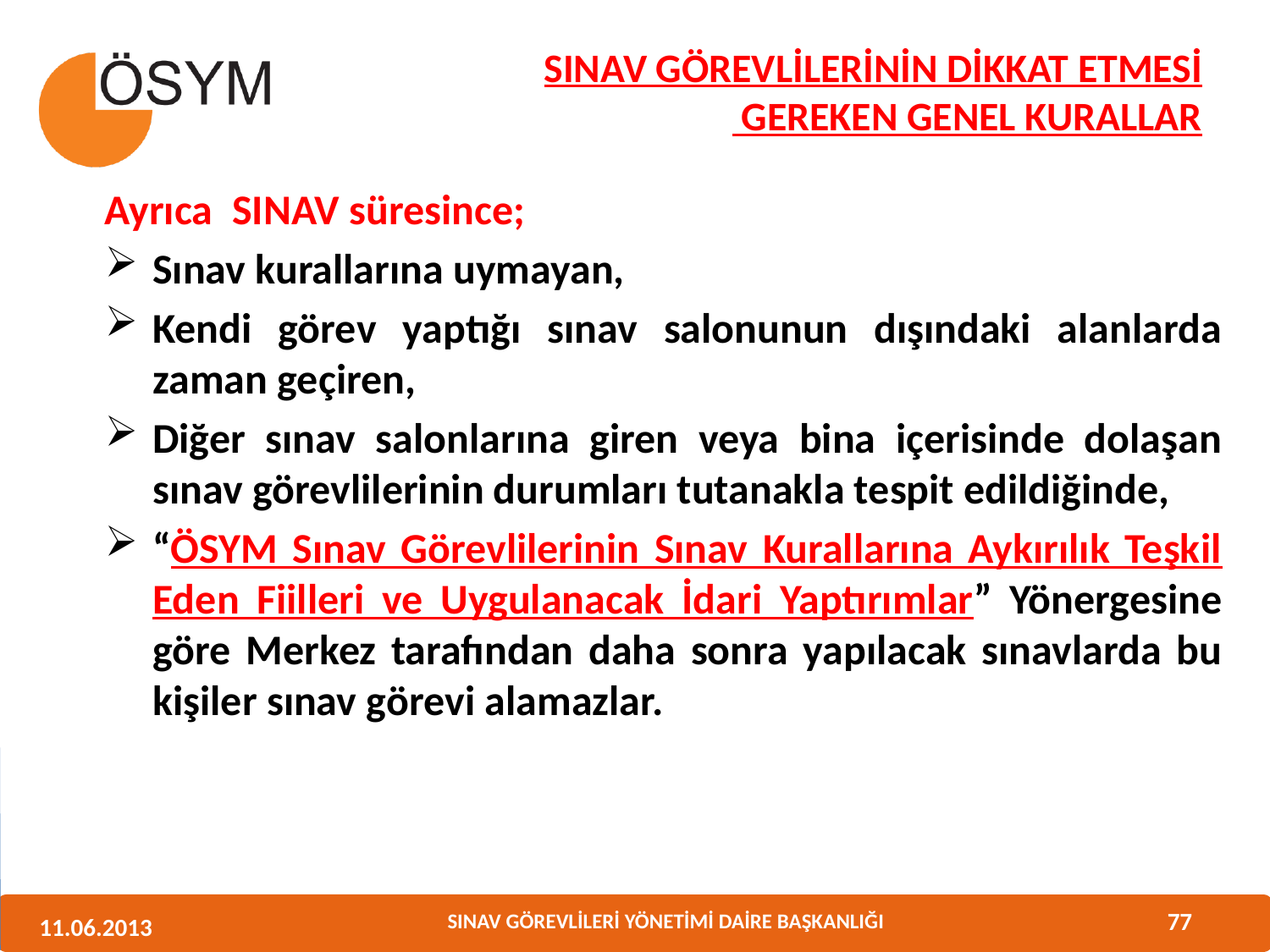

# SINAV GÖREVLİLERİNİN DİKKAT ETMESİ GEREKEN GENEL KURALLAR
Ayrıca  SINAV süresince;
Sınav kurallarına uymayan,
Kendi görev yaptığı sınav salonunun dışındaki alanlarda zaman geçiren,
Diğer sınav salonlarına giren veya bina içerisinde dolaşan sınav görevlilerinin durumları tutanakla tespit edildiğinde,
“ÖSYM Sınav Görevlilerinin Sınav Kurallarına Aykırılık Teşkil Eden Fiilleri ve Uygulanacak İdari Yaptırımlar” Yönergesine göre Merkez tarafından daha sonra yapılacak sınavlarda bu kişiler sınav görevi alamazlar.

77
11.06.2013